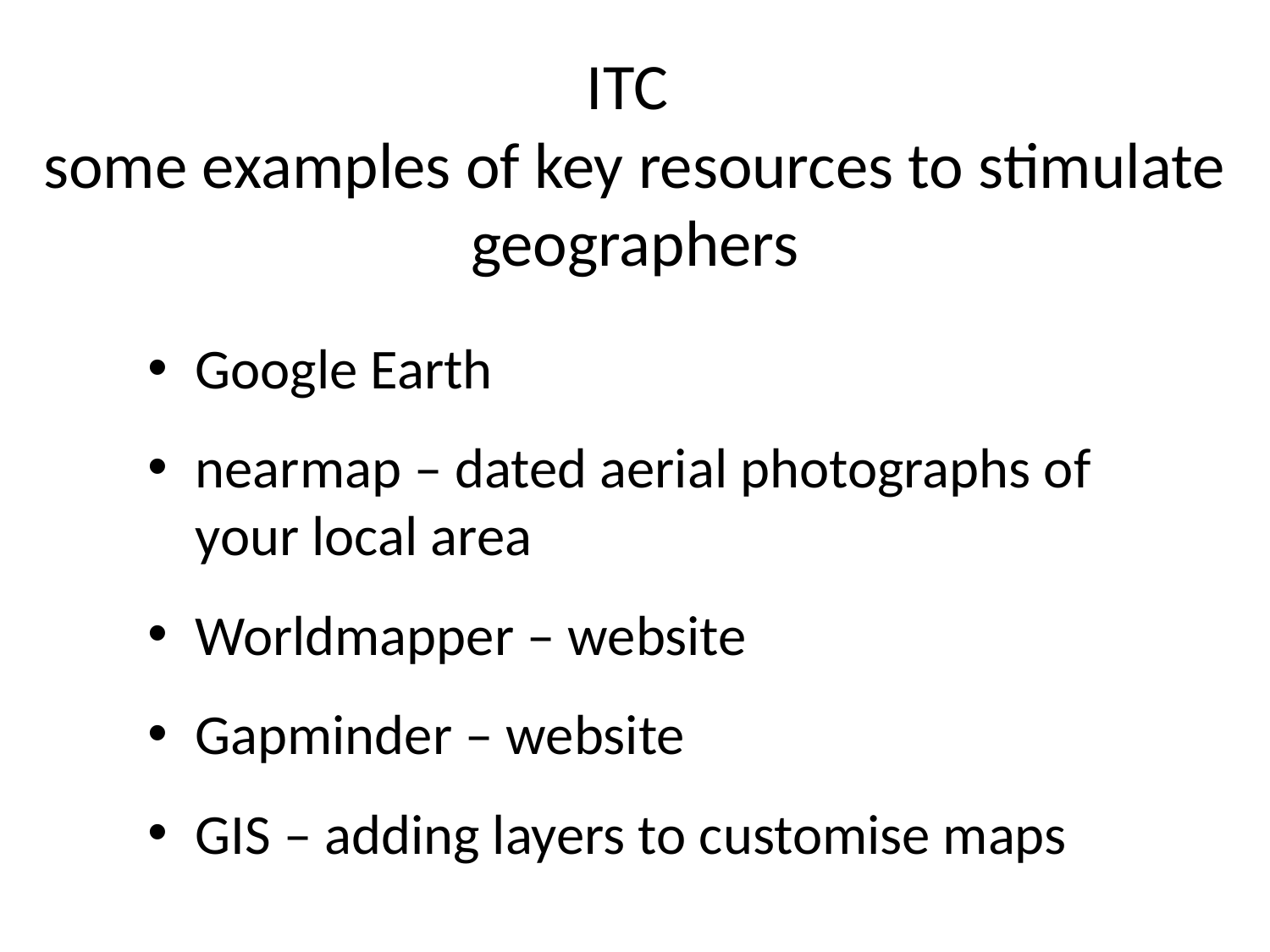

# ITC some examples of key resources to stimulate geographers
Google Earth
nearmap – dated aerial photographs of your local area
Worldmapper – website
Gapminder – website
GIS – adding layers to customise maps